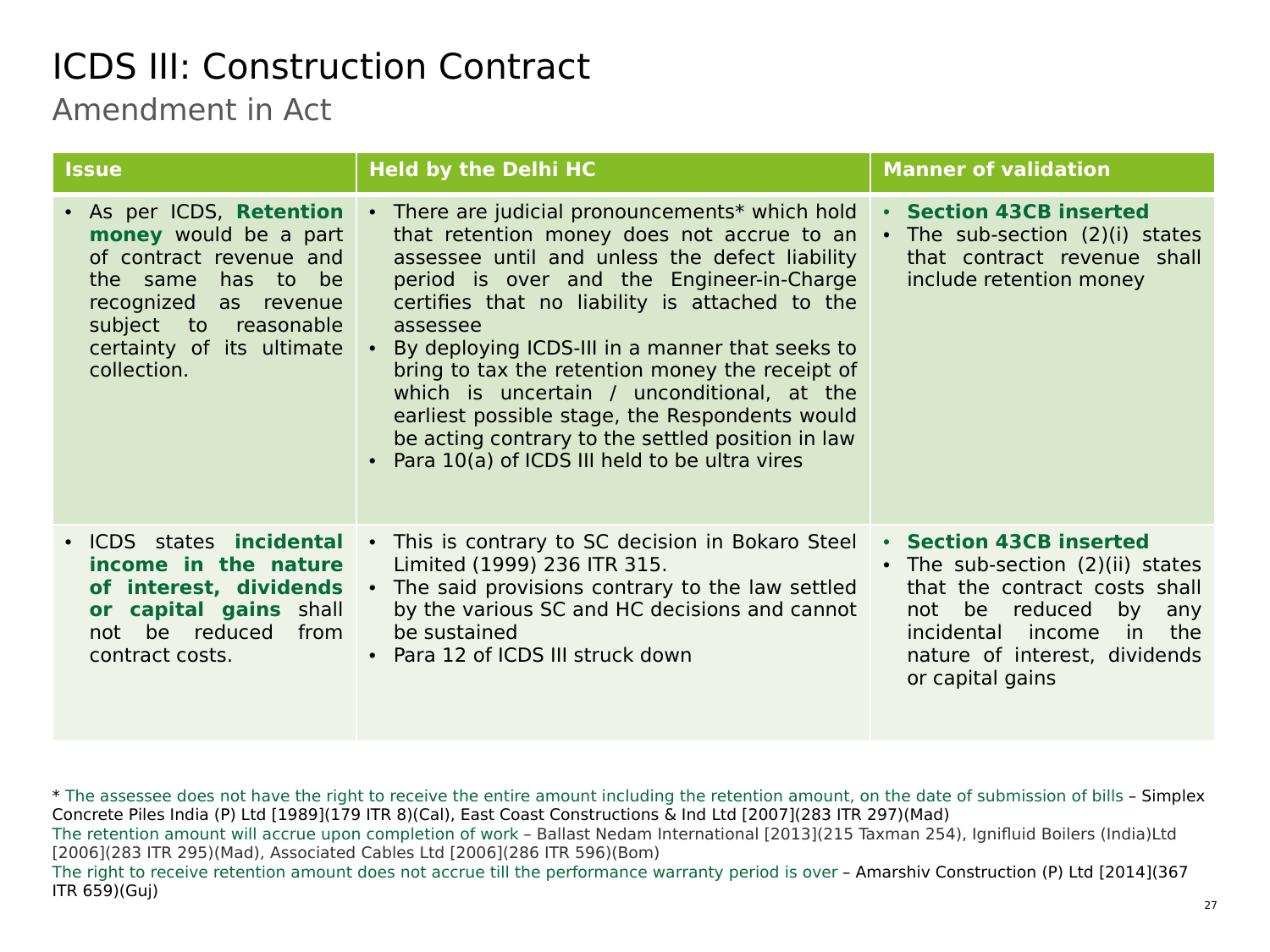

# ICDS III: Construction Contract
Amendment in Act
| Issue | Held by the Delhi HC | Manner of validation |
| --- | --- | --- |
| As per ICDS, Retention money would be a part of contract revenue and the same has to be recognized as revenue subject to reasonable certainty of its ultimate collection. | There are judicial pronouncements\* which hold that retention money does not accrue to an assessee until and unless the defect liability period is over and the Engineer-in-Charge certifies that no liability is attached to the assessee By deploying ICDS-III in a manner that seeks to bring to tax the retention money the receipt of which is uncertain / unconditional, at the earliest possible stage, the Respondents would be acting contrary to the settled position in law Para 10(a) of ICDS III held to be ultra vires | Section 43CB inserted The sub-section (2)(i) states that contract revenue shall include retention money |
| ICDS states incidental income in the nature of interest, dividends or capital gains shall not be reduced from contract costs. | This is contrary to SC decision in Bokaro Steel Limited (1999) 236 ITR 315. The said provisions contrary to the law settled by the various SC and HC decisions and cannot be sustained Para 12 of ICDS III struck down | Section 43CB inserted The sub-section (2)(ii) states that the contract costs shall not be reduced by any incidental income in the nature of interest, dividends or capital gains |
* The assessee does not have the right to receive the entire amount including the retention amount, on the date of submission of bills – Simplex Concrete Piles India (P) Ltd [1989](179 ITR 8)(Cal), East Coast Constructions & Ind Ltd [2007](283 ITR 297)(Mad)
The retention amount will accrue upon completion of work – Ballast Nedam International [2013](215 Taxman 254), Ignifluid Boilers (India)Ltd [2006](283 ITR 295)(Mad), Associated Cables Ltd [2006](286 ITR 596)(Bom)
The right to receive retention amount does not accrue till the performance warranty period is over – Amarshiv Construction (P) Ltd [2014](367 ITR 659)(Guj)